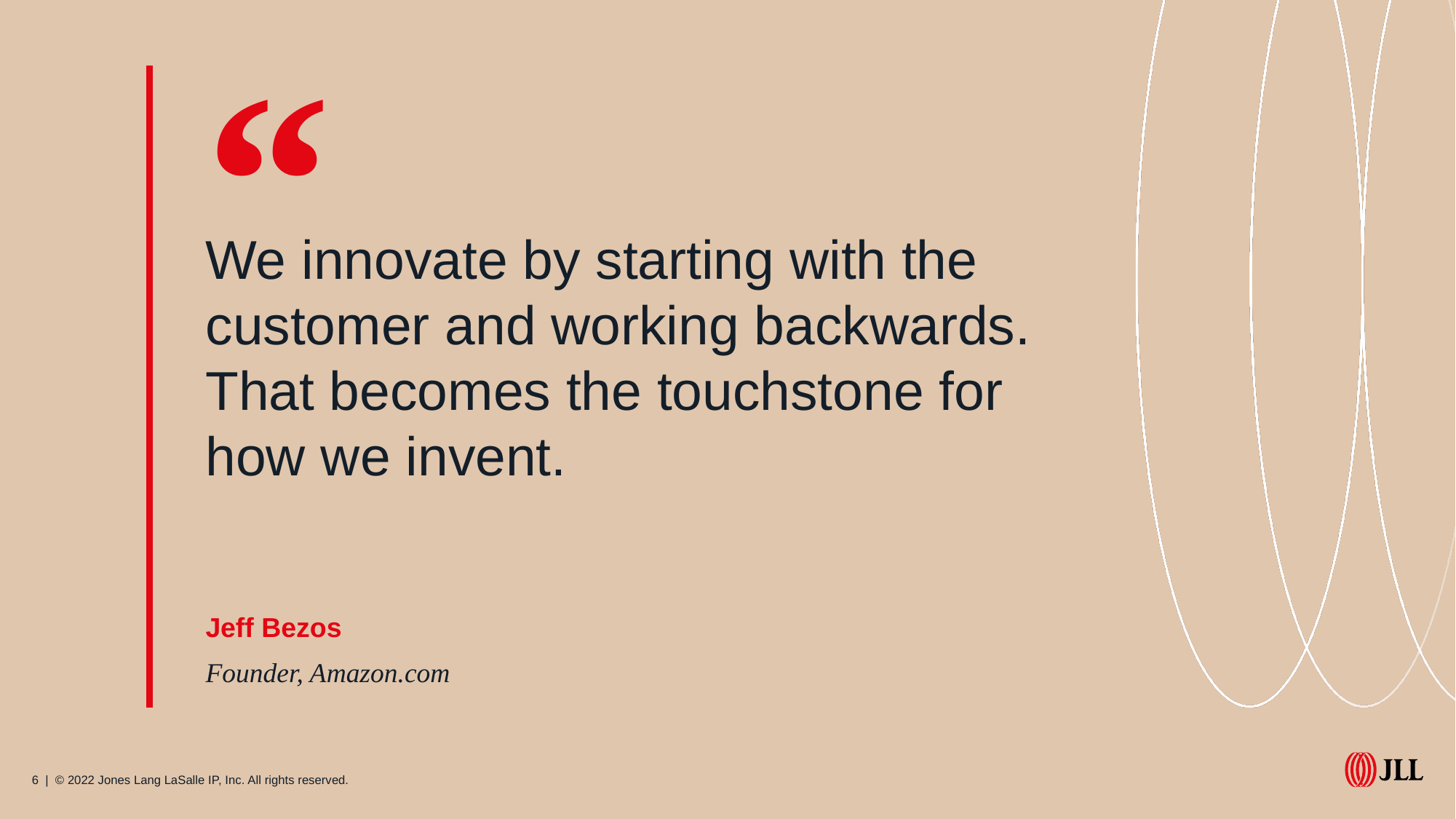

# We innovate by starting with the customer and working backwards.  That becomes the touchstone for how we invent.
Jeff Bezos
Founder, Amazon.com